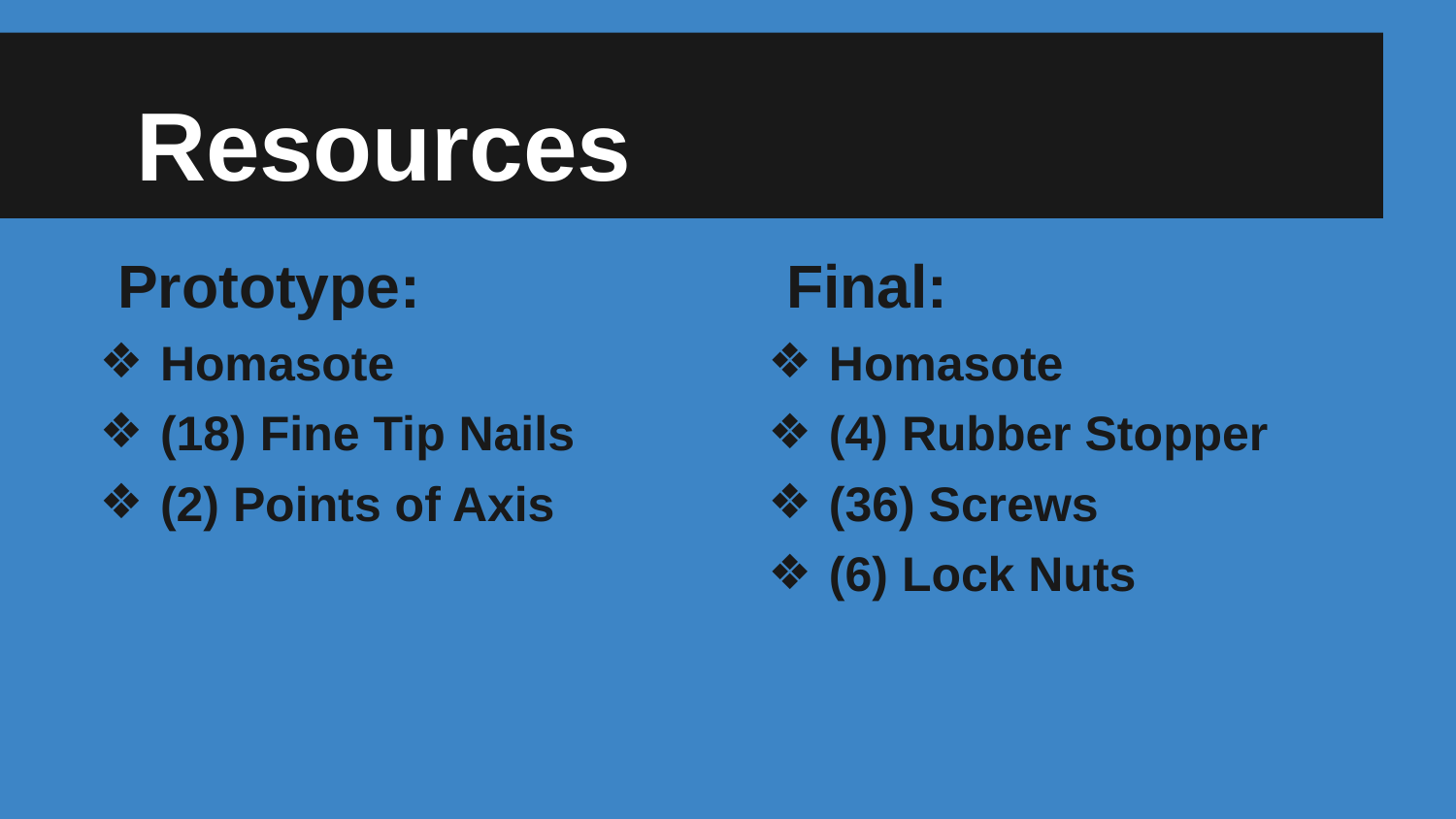

# Resources
Prototype:
Homasote
(18) Fine Tip Nails
(2) Points of Axis

Final:
Homasote
(4) Rubber Stopper
(36) Screws
(6) Lock Nuts